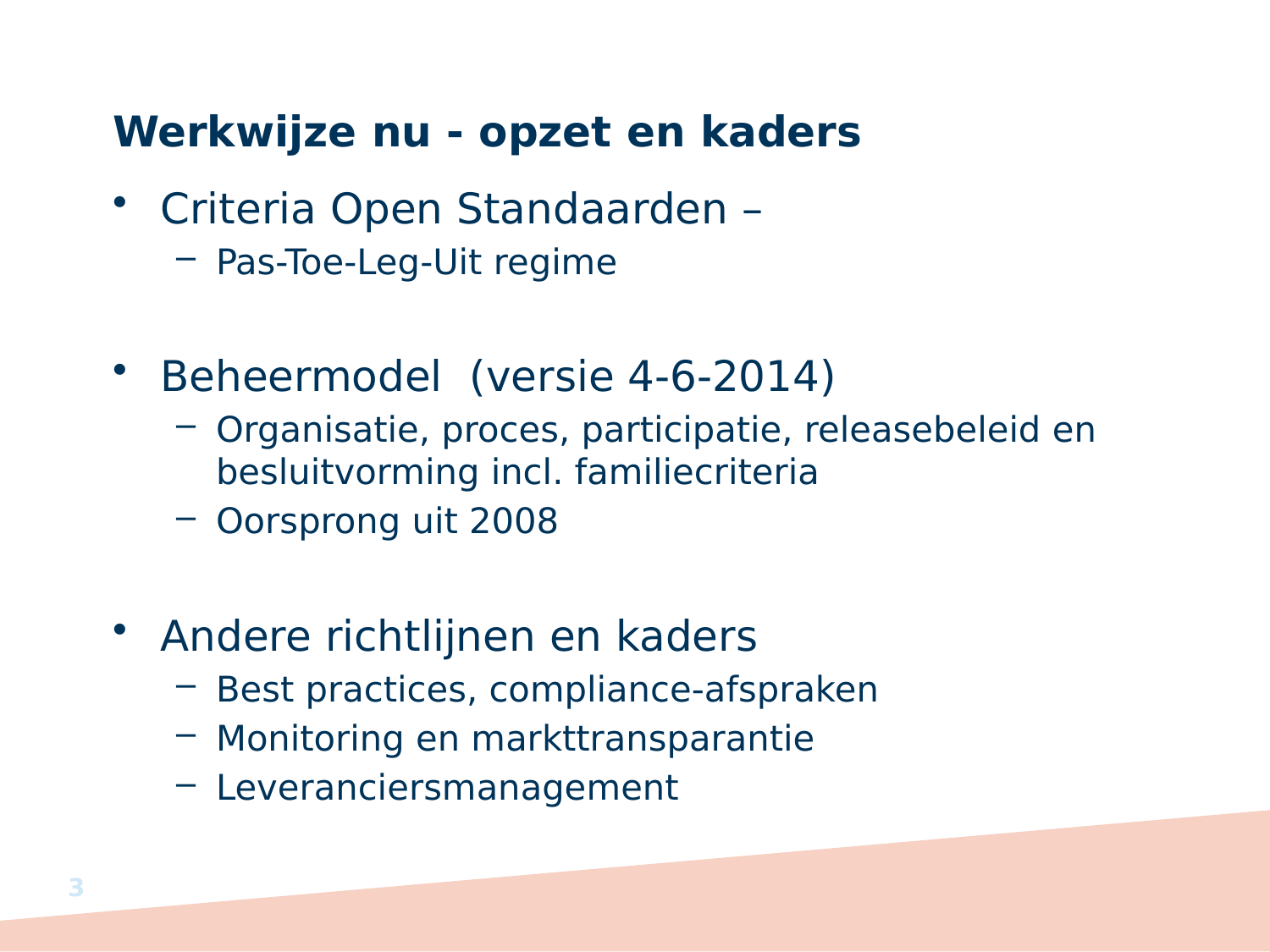

# Werkwijze nu - opzet en kaders
Criteria Open Standaarden –
Pas-Toe-Leg-Uit regime

Beheermodel  (versie 4-6-2014)
Organisatie, proces, participatie, releasebeleid en besluitvorming incl. familiecriteria
Oorsprong uit 2008

Andere richtlijnen en kaders
Best practices, compliance-afspraken
Monitoring en markttransparantie
Leveranciersmanagement

3